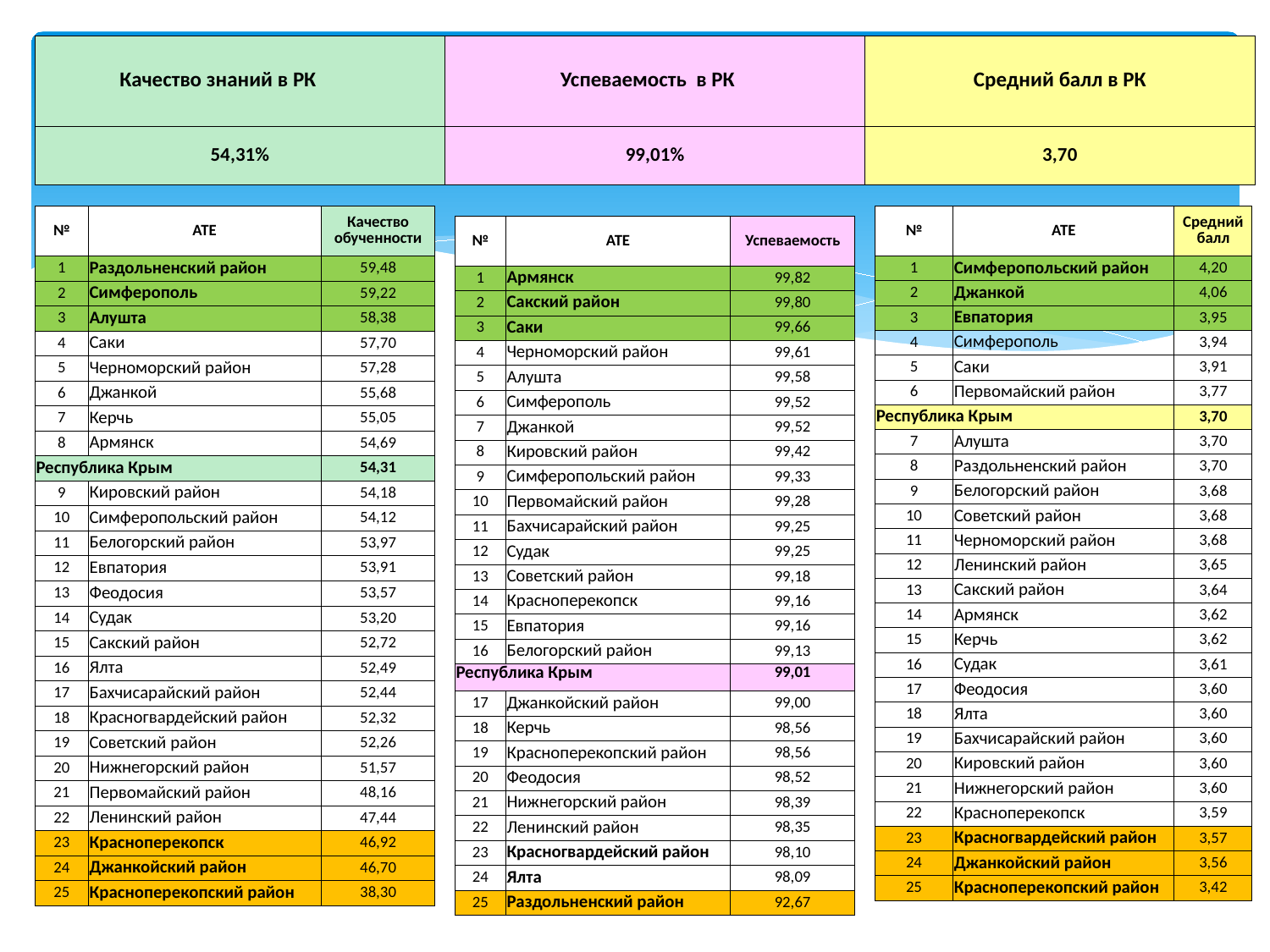

| Качество знаний в РК | Успеваемость в РК | Средний балл в РК |
| --- | --- | --- |
| 54,31% | 99,01% | 3,70 |
| № | АТЕ | Качество обученности |
| --- | --- | --- |
| 1 | Раздольненский район | 59,48 |
| 2 | Симферополь | 59,22 |
| 3 | Алушта | 58,38 |
| 4 | Саки | 57,70 |
| 5 | Черноморский район | 57,28 |
| 6 | Джанкой | 55,68 |
| 7 | Керчь | 55,05 |
| 8 | Армянск | 54,69 |
| Республика Крым |  | 54,31 |
| 9 | Кировский район | 54,18 |
| 10 | Симферопольский район | 54,12 |
| 11 | Белогорский район | 53,97 |
| 12 | Евпатория | 53,91 |
| 13 | Феодосия | 53,57 |
| 14 | Судак | 53,20 |
| 15 | Сакский район | 52,72 |
| 16 | Ялта | 52,49 |
| 17 | Бахчисарайский район | 52,44 |
| 18 | Красногвардейский район | 52,32 |
| 19 | Советский район | 52,26 |
| 20 | Нижнегорский район | 51,57 |
| 21 | Первомайский район | 48,16 |
| 22 | Ленинский район | 47,44 |
| 23 | Красноперекопск | 46,92 |
| 24 | Джанкойский район | 46,70 |
| 25 | Красноперекопский район | 38,30 |
| № | АТЕ | Средний балл |
| --- | --- | --- |
| 1 | Симферопольский район | 4,20 |
| 2 | Джанкой | 4,06 |
| 3 | Евпатория | 3,95 |
| 4 | Симферополь | 3,94 |
| 5 | Саки | 3,91 |
| 6 | Первомайский район | 3,77 |
| Республика Крым |  | 3,70 |
| 7 | Алушта | 3,70 |
| 8 | Раздольненский район | 3,70 |
| 9 | Белогорский район | 3,68 |
| 10 | Советский район | 3,68 |
| 11 | Черноморский район | 3,68 |
| 12 | Ленинский район | 3,65 |
| 13 | Сакский район | 3,64 |
| 14 | Армянск | 3,62 |
| 15 | Керчь | 3,62 |
| 16 | Судак | 3,61 |
| 17 | Феодосия | 3,60 |
| 18 | Ялта | 3,60 |
| 19 | Бахчисарайский район | 3,60 |
| 20 | Кировский район | 3,60 |
| 21 | Нижнегорский район | 3,60 |
| 22 | Красноперекопск | 3,59 |
| 23 | Красногвардейский район | 3,57 |
| 24 | Джанкойский район | 3,56 |
| 25 | Красноперекопский район | 3,42 |
| № | АТЕ | Успеваемость |
| --- | --- | --- |
| 1 | Армянск | 99,82 |
| 2 | Сакский район | 99,80 |
| 3 | Саки | 99,66 |
| 4 | Черноморский район | 99,61 |
| 5 | Алушта | 99,58 |
| 6 | Симферополь | 99,52 |
| 7 | Джанкой | 99,52 |
| 8 | Кировский район | 99,42 |
| 9 | Симферопольский район | 99,33 |
| 10 | Первомайский район | 99,28 |
| 11 | Бахчисарайский район | 99,25 |
| 12 | Судак | 99,25 |
| 13 | Советский район | 99,18 |
| 14 | Красноперекопск | 99,16 |
| 15 | Евпатория | 99,16 |
| 16 | Белогорский район | 99,13 |
| Республика Крым |  | 99,01 |
| 17 | Джанкойский район | 99,00 |
| 18 | Керчь | 98,56 |
| 19 | Красноперекопский район | 98,56 |
| 20 | Феодосия | 98,52 |
| 21 | Нижнегорский район | 98,39 |
| 22 | Ленинский район | 98,35 |
| 23 | Красногвардейский район | 98,10 |
| 24 | Ялта | 98,09 |
| 25 | Раздольненский район | 92,67 |